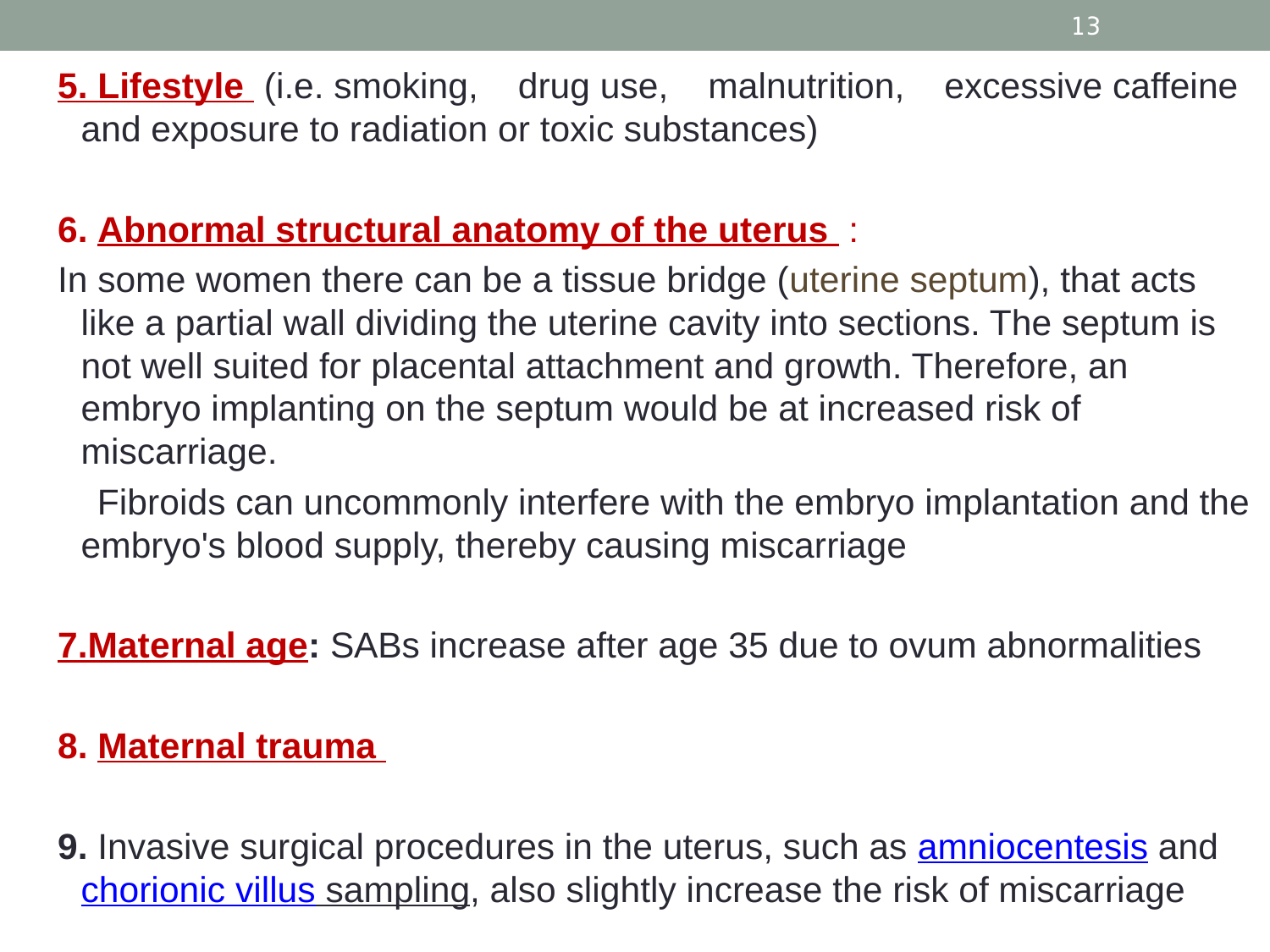

13
5. Lifestyle  (i.e. smoking,    drug use,    malnutrition,    excessive caffeine and exposure to radiation or toxic substances)

6. Abnormal structural anatomy of the uterus  :
In some women there can be a tissue bridge (uterine septum), that acts like a partial wall dividing the uterine cavity into sections. The septum is not well suited for placental attachment and growth. Therefore, an embryo implanting on the septum would be at increased risk of miscarriage.
    Fibroids can uncommonly interfere with the embryo implantation and the embryo's blood supply, thereby causing miscarriage

7.Maternal age: SABs increase after age 35 due to ovum abnormalities

8. Maternal trauma

9. Invasive surgical procedures in the uterus, such as amniocentesis and chorionic villus sampling, also slightly increase the risk of miscarriage